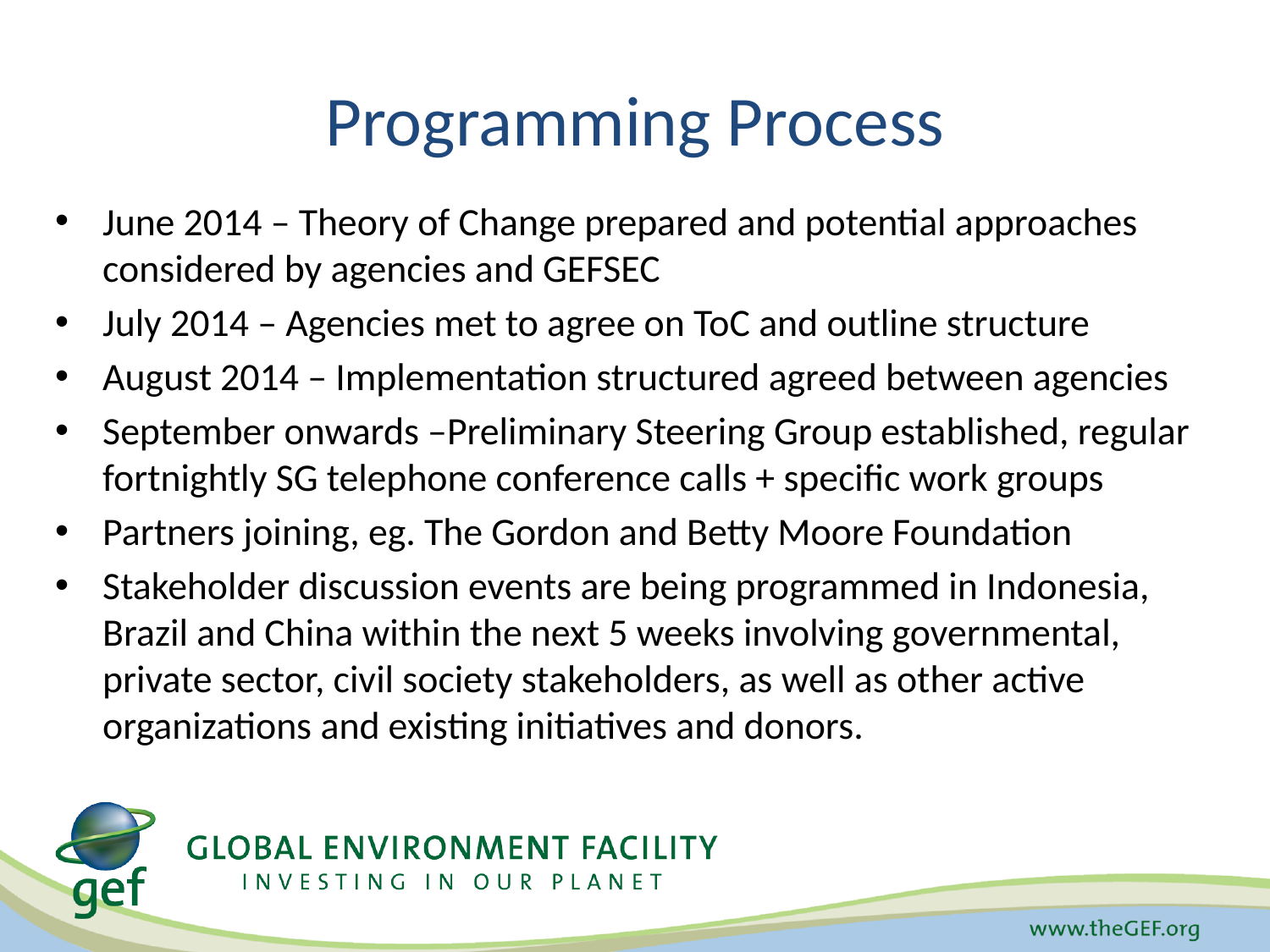

# Programming Process
June 2014 – Theory of Change prepared and potential approaches considered by agencies and GEFSEC
July 2014 – Agencies met to agree on ToC and outline structure
August 2014 – Implementation structured agreed between agencies
September onwards –Preliminary Steering Group established, regular fortnightly SG telephone conference calls + specific work groups
Partners joining, eg. The Gordon and Betty Moore Foundation
Stakeholder discussion events are being programmed in Indonesia, Brazil and China within the next 5 weeks involving governmental, private sector, civil society stakeholders, as well as other active organizations and existing initiatives and donors.